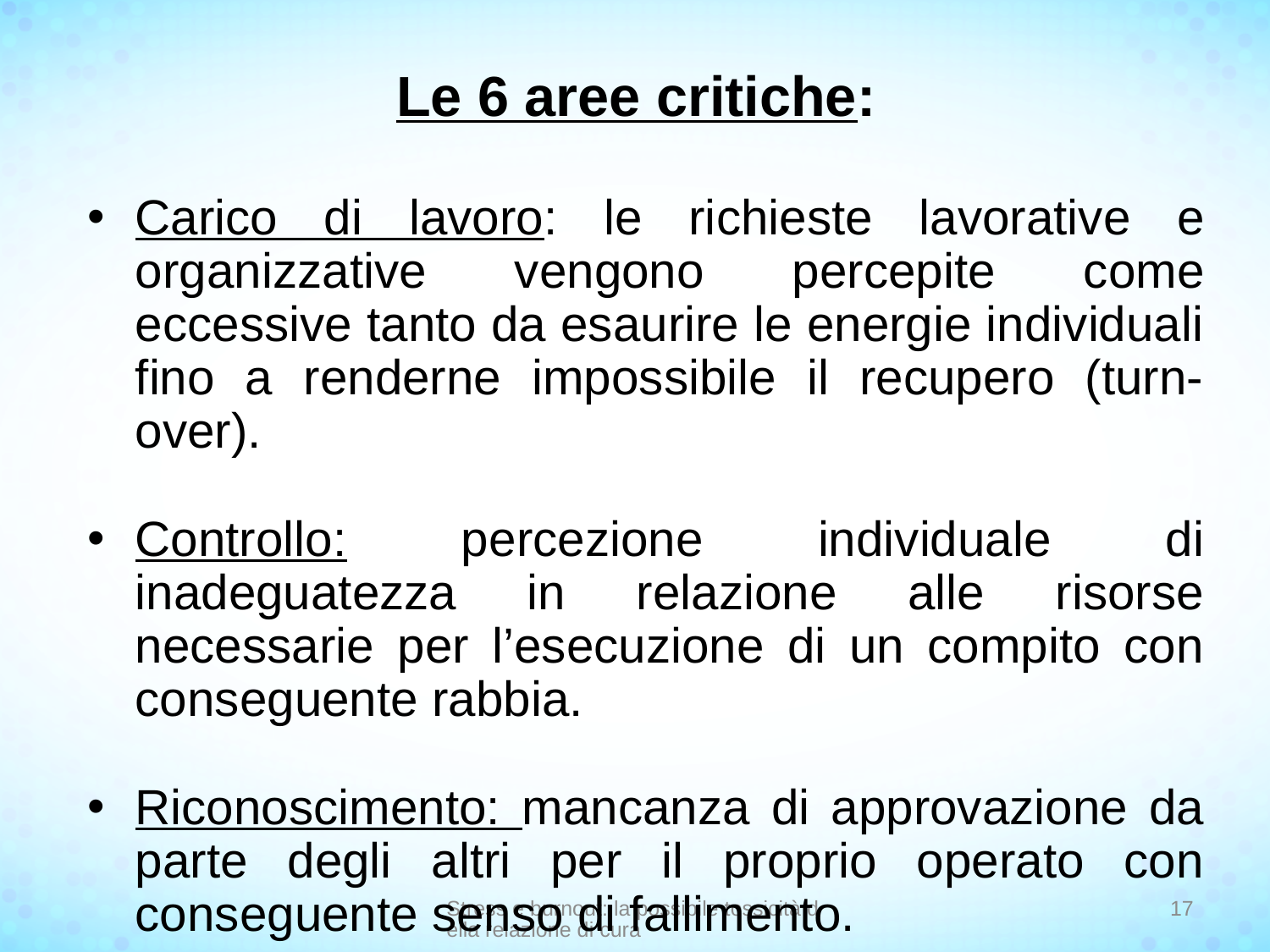

# Le 6 aree critiche:
Carico di lavoro: le richieste lavorative e organizzative vengono percepite come eccessive tanto da esaurire le energie individuali fino a renderne impossibile il recupero (turn-over).

Controllo: percezione individuale di inadeguatezza in relazione alle risorse necessarie per l’esecuzione di un compito con conseguente rabbia.

Riconoscimento: mancanza di approvazione da parte degli altri per il proprio operato con conseguente senso di fallimento.

Stress e burnout: la possibile tossicità della relazione di cura
17